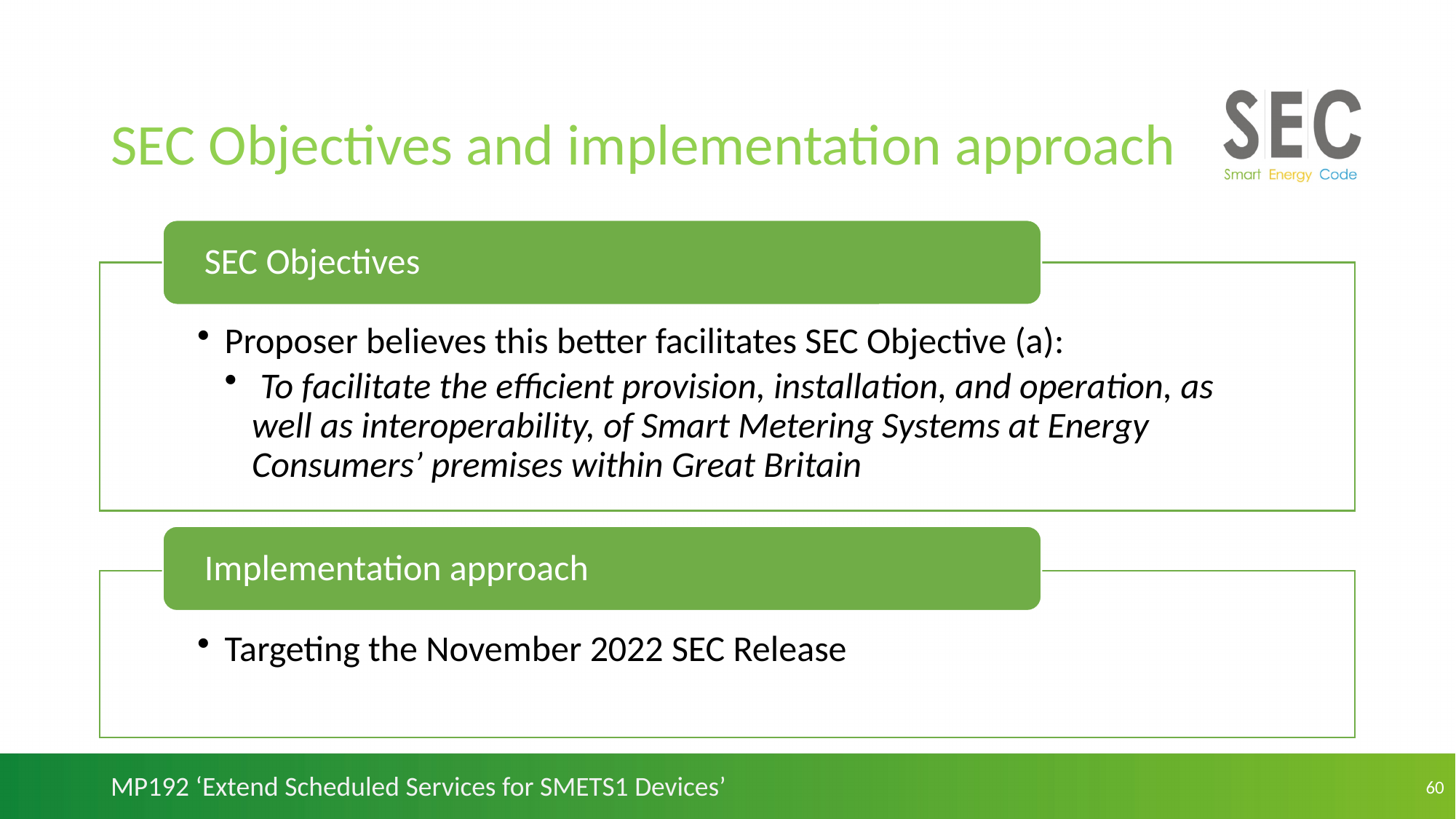

# SEC Objectives and implementation approach
Proposer believes this better facilitates SEC Objective (a):
 To facilitate the efficient provision, installation, and operation, as well as interoperability, of Smart Metering Systems at Energy Consumers’ premises within Great Britain
SEC Objectives
Targeting the November 2022 SEC Release

Implementation approach
MP192 ‘Extend Scheduled Services for SMETS1 Devices’
60